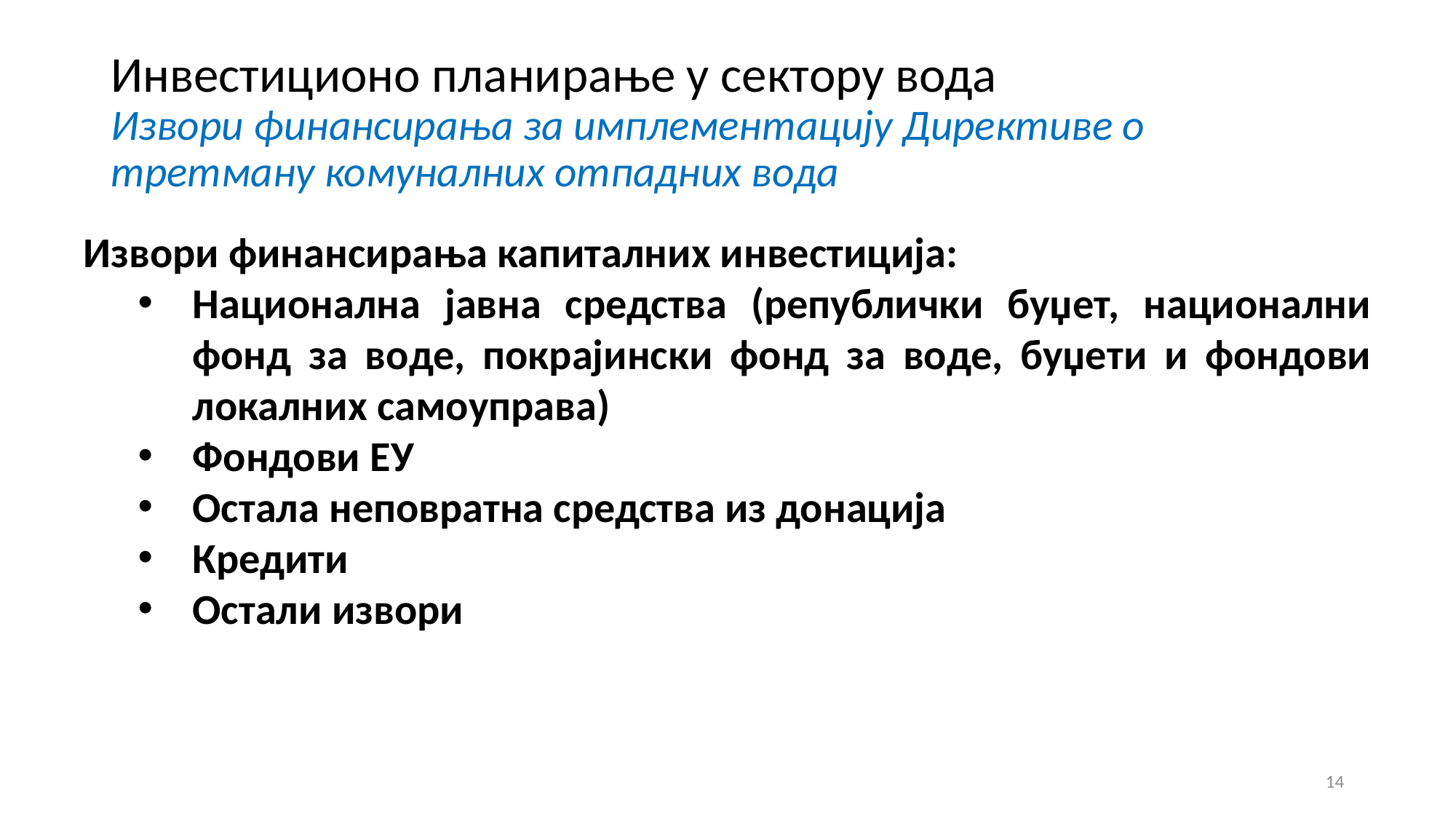

# Инвестиционо планирање у сектору вода Извори финансирања за имплементацију Директиве о третману комуналних отпадних вода
Извори финансирања капиталних инвестиција:
Национална јавна средства (републички буџет, национални фонд за воде, покрајински фонд за воде, буџети и фондови локалних самоуправа)
Фондови ЕУ
Остала неповратна средства из донација
Кредити
Остали извори

14